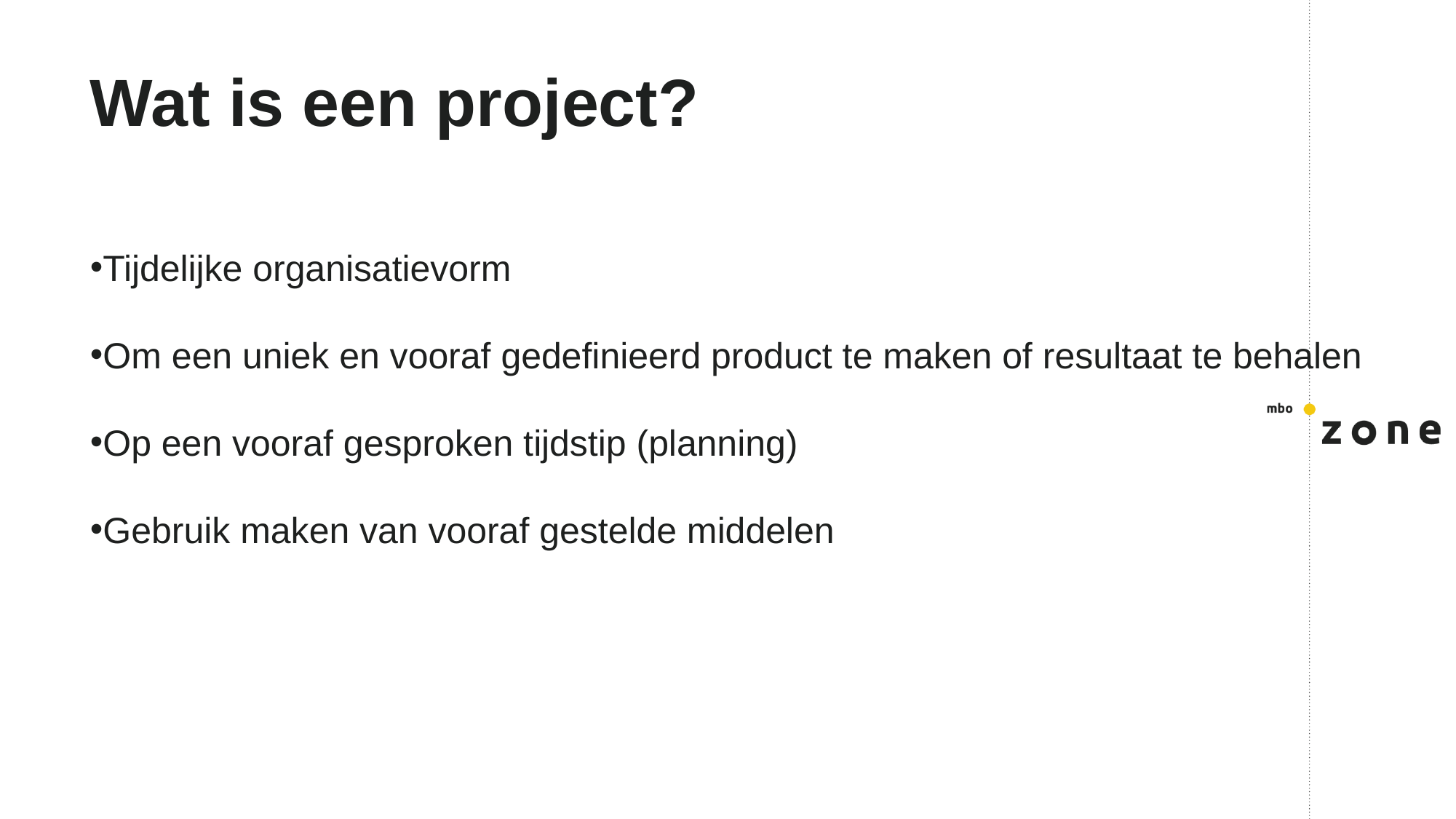

# Wat is een project?
Tijdelijke organisatievorm

Om een uniek en vooraf gedefinieerd product te maken of resultaat te behalen

Op een vooraf gesproken tijdstip (planning)

Gebruik maken van vooraf gestelde middelen